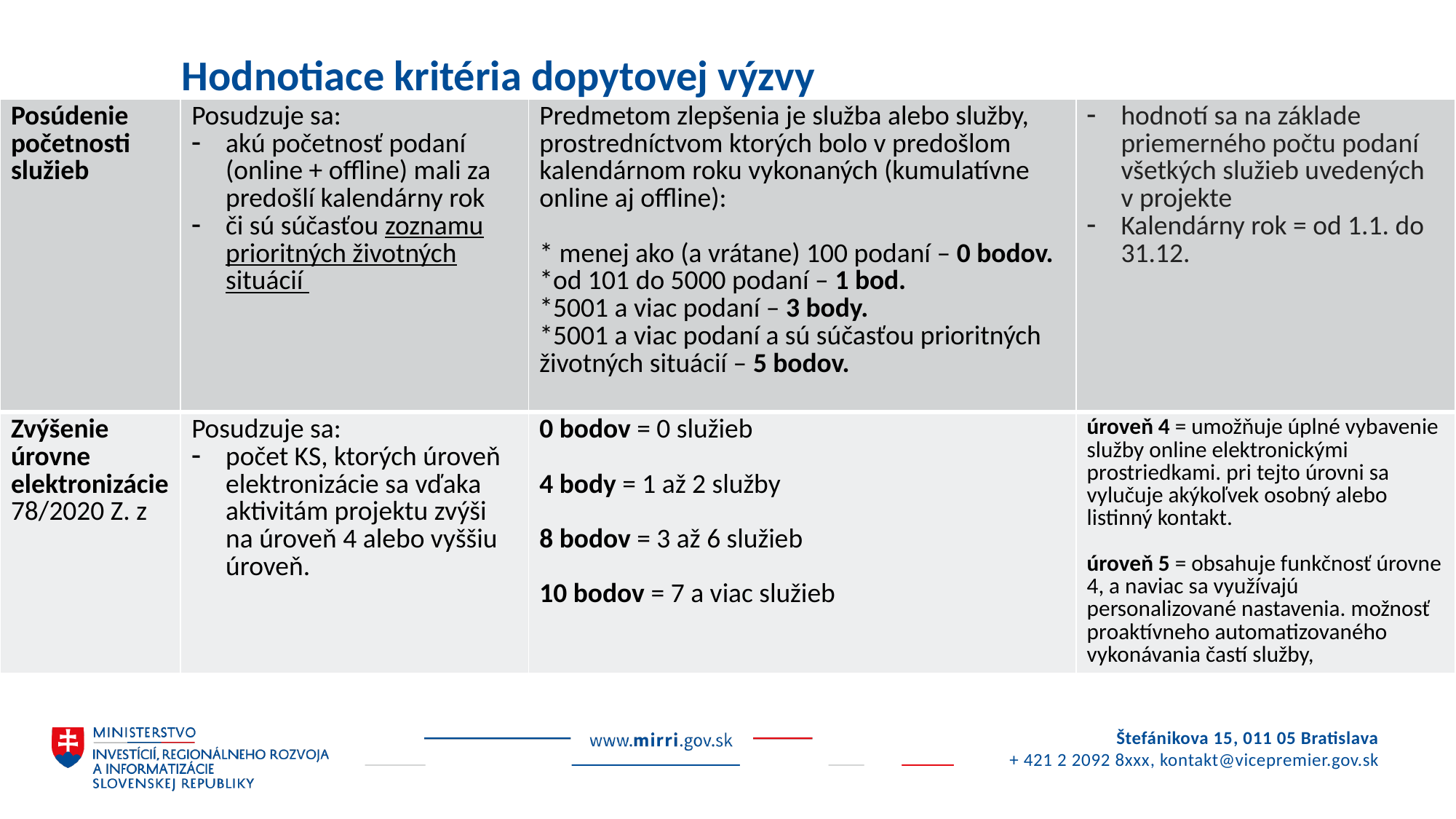

# Hodnotiace kritéria dopytovej výzvy
| Posúdenie početnosti služieb | Posudzuje sa: akú početnosť podaní (online + offline) mali za predošlí kalendárny rok  či sú súčasťou zoznamu prioritných životných situácií | Predmetom zlepšenia je služba alebo služby, prostredníctvom ktorých bolo v predošlom kalendárnom roku vykonaných (kumulatívne online aj offline): \* menej ako (a vrátane) 100 podaní – 0 bodov.  \*od 101 do 5000 podaní – 1 bod.  \*5001 a viac podaní – 3 body.  \*5001 a viac podaní a sú súčasťou prioritných životných situácií – 5 bodov. | hodnotí sa na základe priemerného počtu podaní všetkých služieb uvedených v projekte Kalendárny rok = od 1.1. do 31.12. |
| --- | --- | --- | --- |
| Zvýšenie úrovne elektronizácie 78/2020 Z. z | Posudzuje sa: počet KS, ktorých úroveň elektronizácie sa vďaka aktivitám projektu zvýši na úroveň 4 alebo vyššiu úroveň. | 0 bodov = 0 služieb 4 body = 1 až 2 služby 8 bodov = 3 až 6 služieb 10 bodov = 7 a viac služieb | úroveň 4 = umožňuje úplné vybavenie služby online elektronickými prostriedkami. pri tejto úrovni sa vylučuje akýkoľvek osobný alebo listinný kontakt. úroveň 5 = obsahuje funkčnosť úrovne 4, a naviac sa využívajú personalizované nastavenia. možnosť proaktívneho automatizovaného vykonávania častí služby, |

Početnosť podaní
- malé zlepšenia populárnych KS získajú viac bodov
Zvýšenie úrovne elektronizácie na úroveň 4 alebo 5
- end-to-end online komunikácia štátu so zákazníkom
Zvýšenie používateľskej kvality koncových elektronických služieb
- KPI BRISK benchmarku (nájdete na www.idsk.gov.sk)
Počet GUI, ktoré sa zosúladia s Jednotným dizajn manuálom elektronických služieb (ID-SK).
- Viac GUI per projekt, viac bodov
- Vizuálne aj architektonicky